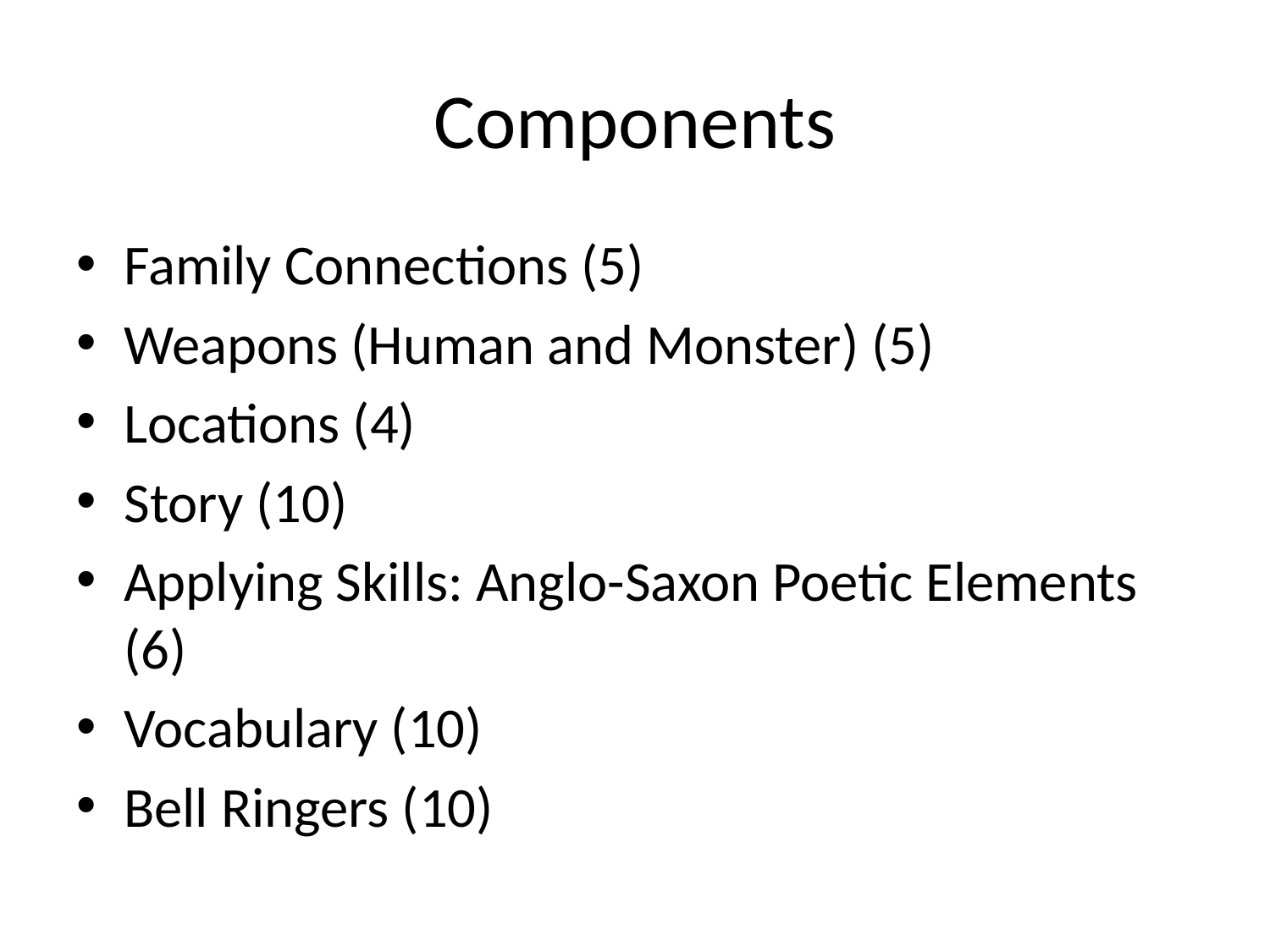

# Components
Family Connections (5)
Weapons (Human and Monster) (5)
Locations (4)
Story (10)
Applying Skills: Anglo-Saxon Poetic Elements (6)
Vocabulary (10)
Bell Ringers (10)